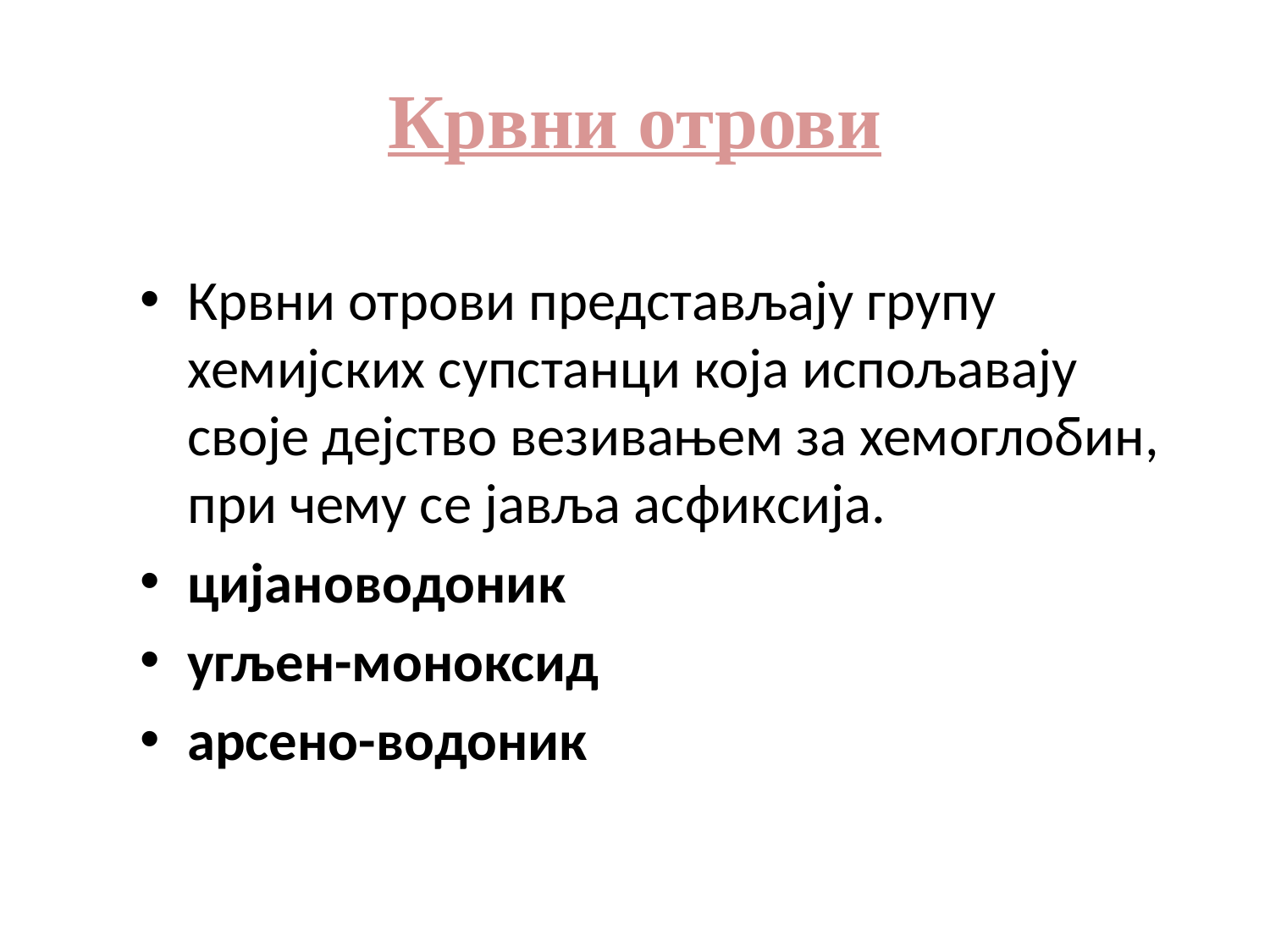

# Крвни отрови
Крвни отрови представљају групу хемијских супстанци која испољавају своје дејство везивањем за хемоглобин, при чему се јавља асфиксија.
цијановодоник
угљен-моноксид
арсено-водоник